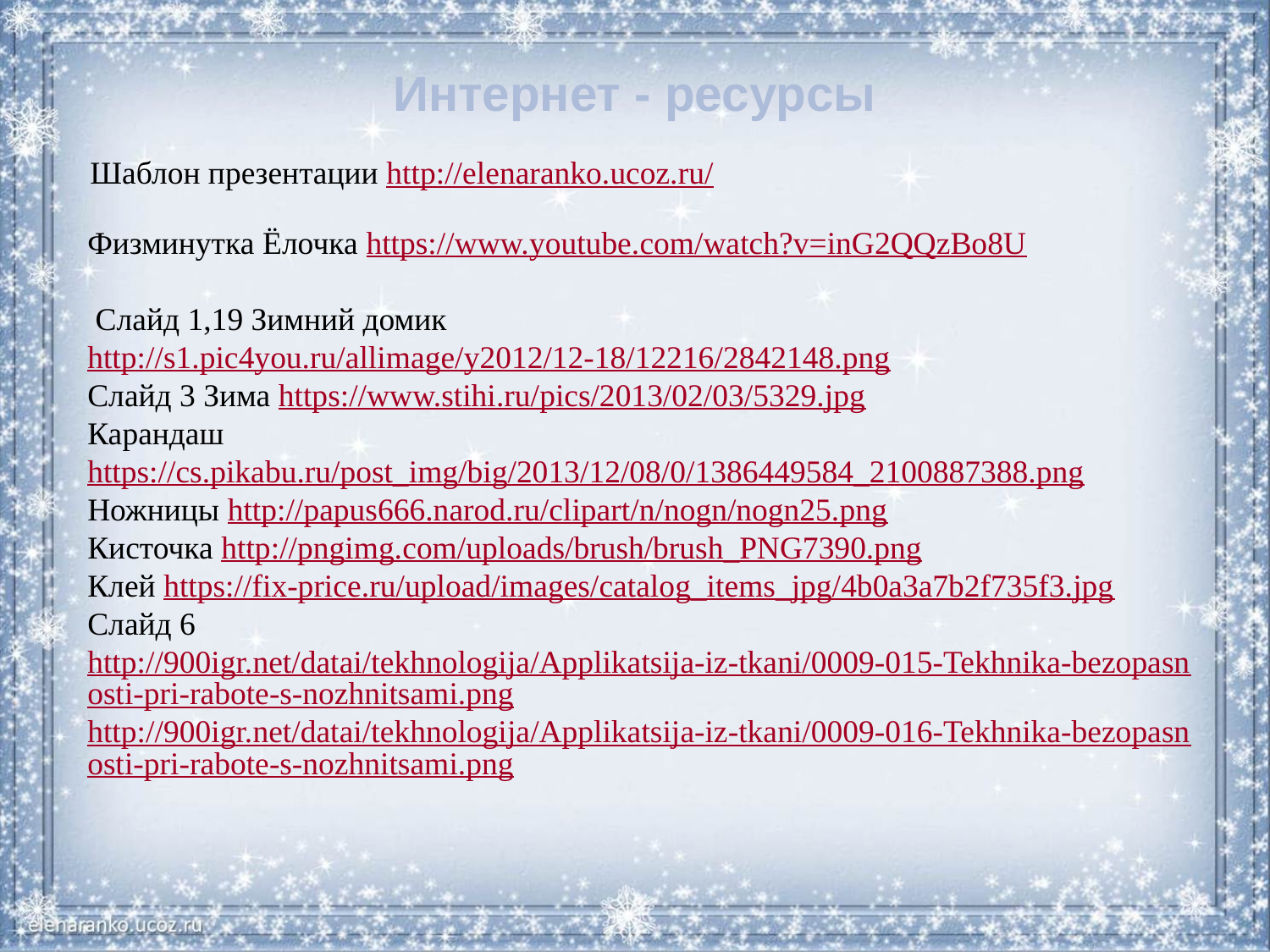

# Интернет - ресурсы
Шаблон презентации http://elenaranko.ucoz.ru/

Физминутка Ёлочка https://www.youtube.com/watch?v=inG2QQzBo8U

 Слайд 1,19 Зимний домик http://s1.pic4you.ru/allimage/y2012/12-18/12216/2842148.png
Слайд 3 Зима https://www.stihi.ru/pics/2013/02/03/5329.jpg
Карандаш https://cs.pikabu.ru/post_img/big/2013/12/08/0/1386449584_2100887388.png
Ножницы http://papus666.narod.ru/clipart/n/nogn/nogn25.png
Кисточка http://pngimg.com/uploads/brush/brush_PNG7390.png
Клей https://fix-price.ru/upload/images/catalog_items_jpg/4b0a3a7b2f735f3.jpg
Слайд 6 http://900igr.net/datai/tekhnologija/Applikatsija-iz-tkani/0009-015-Tekhnika-bezopasnosti-pri-rabote-s-nozhnitsami.png
http://900igr.net/datai/tekhnologija/Applikatsija-iz-tkani/0009-016-Tekhnika-bezopasnosti-pri-rabote-s-nozhnitsami.png